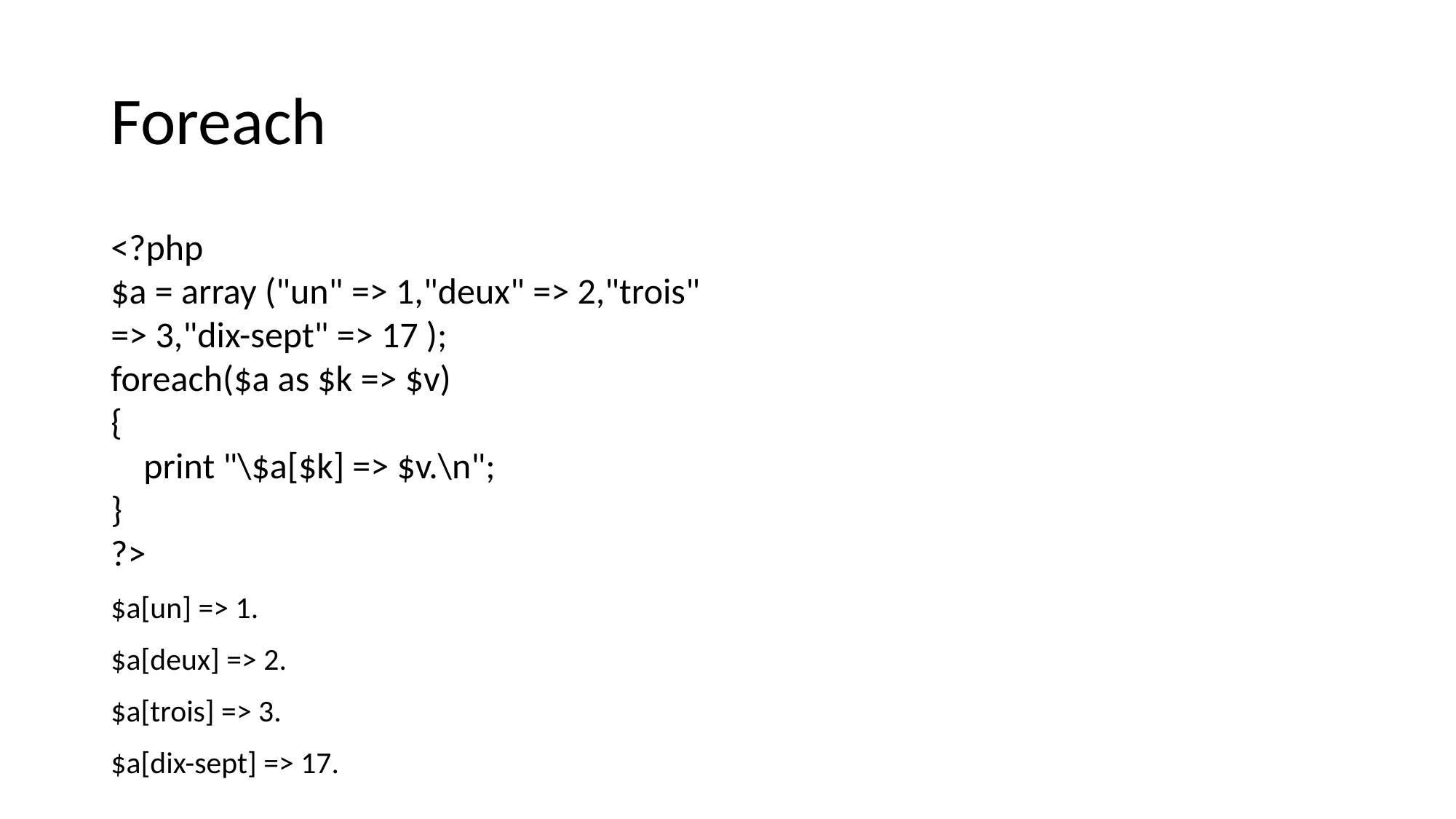

# Foreach

<?php
$a = array ("un" => 1,"deux" => 2,"trois" => 3,"dix-sept" => 17 );
foreach($a as $k => $v)
{
    print "\$a[$k] => $v.\n";
}
?>
$a[un] => 1.
$a[deux] => 2.
$a[trois] => 3.
$a[dix-sept] => 17.